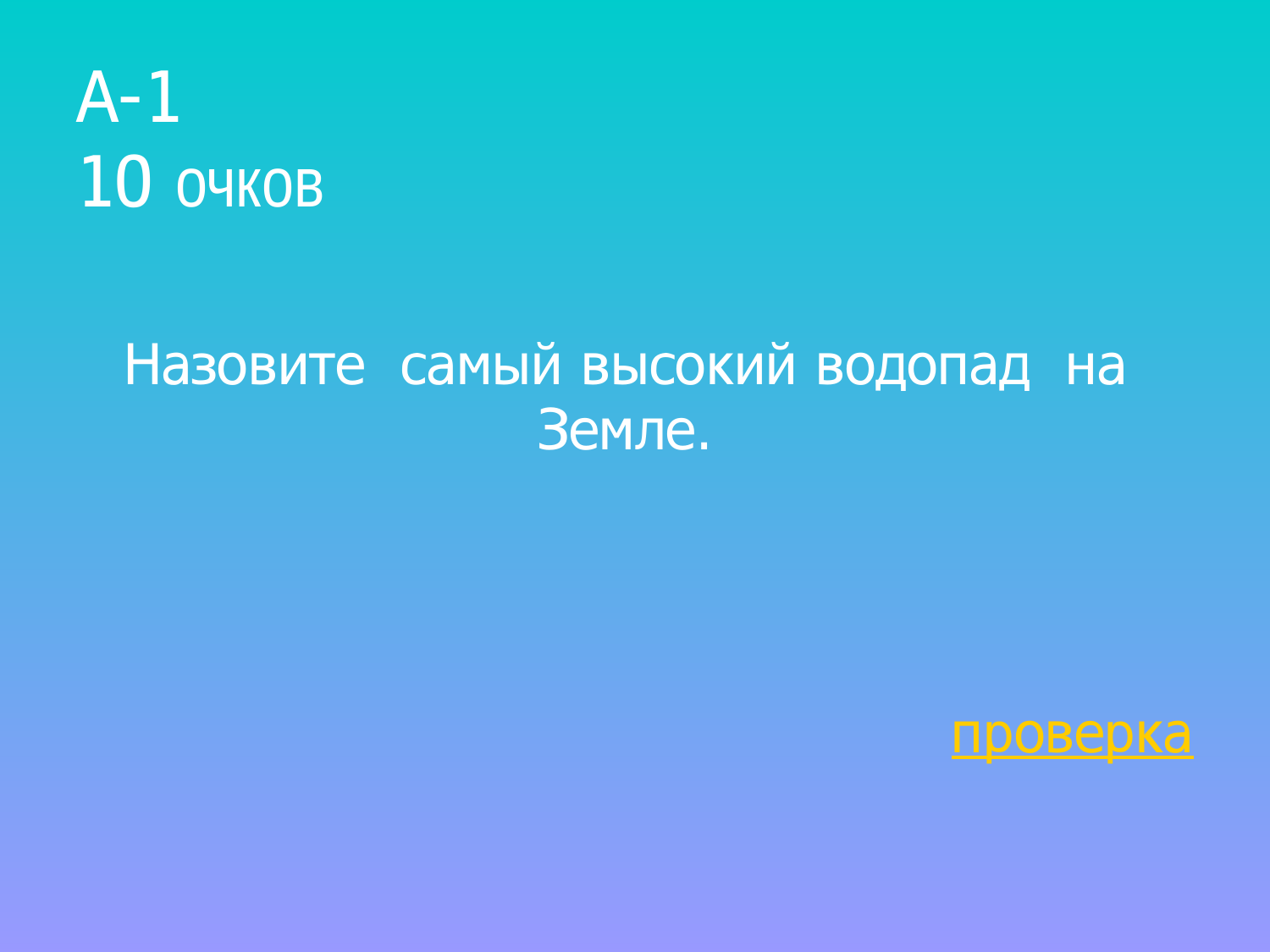

# А-1 10 очков

Назовите  самый высокий водопад  на
Земле.

проверка